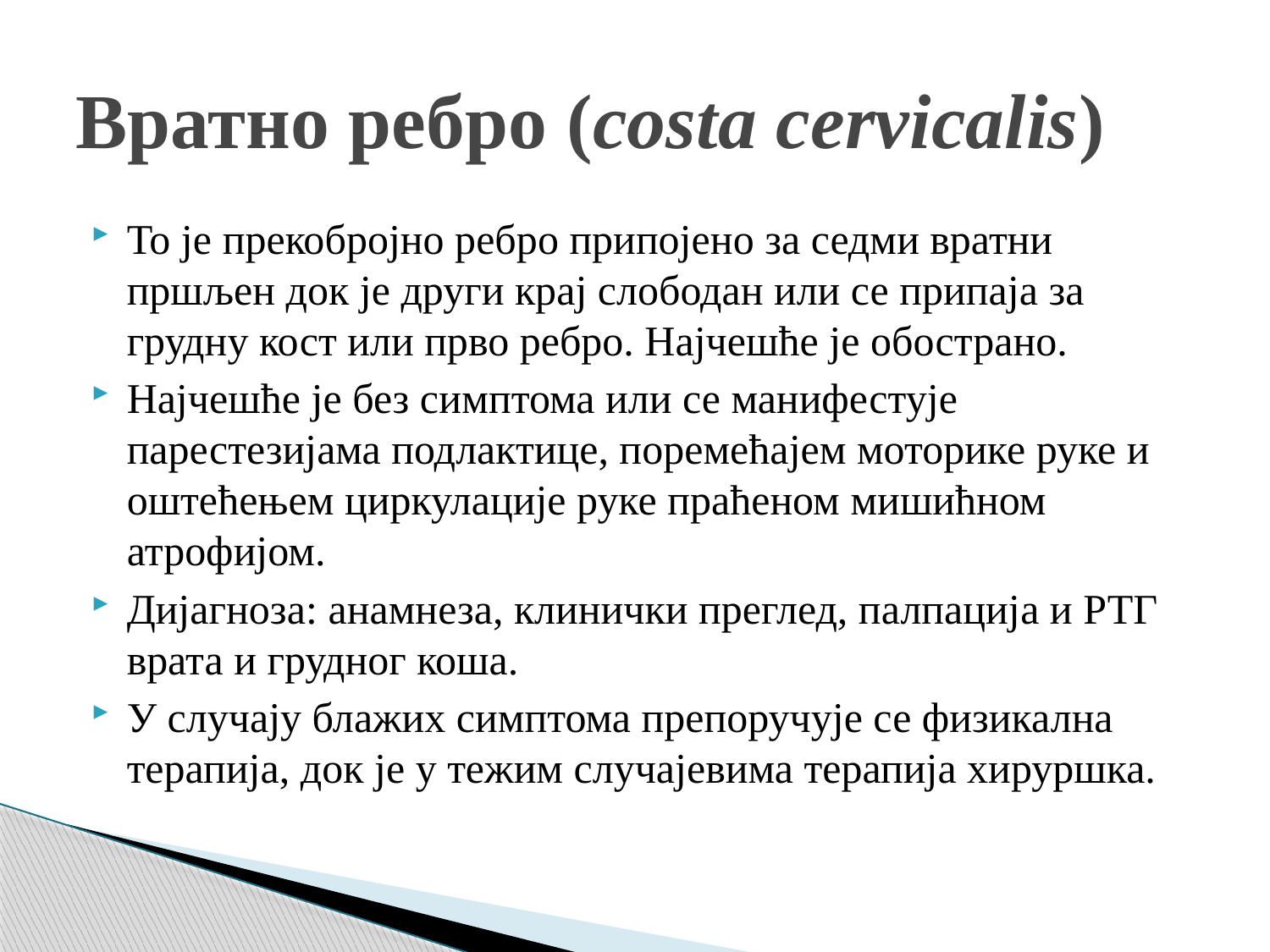

# Вратно ребро (costa cervicalis)
То је прекобројно ребро припојено за седми вратни пршљен док је други крај слободан или се припаја за грудну кост или прво ребро. Најчешће је обострано.
Најчешће је без симптома или се манифестује парестезијама подлактице, поремећајем моторике руке и оштећењем циркулације руке праћеном мишићном атрофијом.
Дијагноза: анамнеза, клинички преглед, палпација и РТГ врата и грудног коша.
У случају блажих симптома препоручује се физикална терапија, док је у тежим случајевима терапија хируршка.